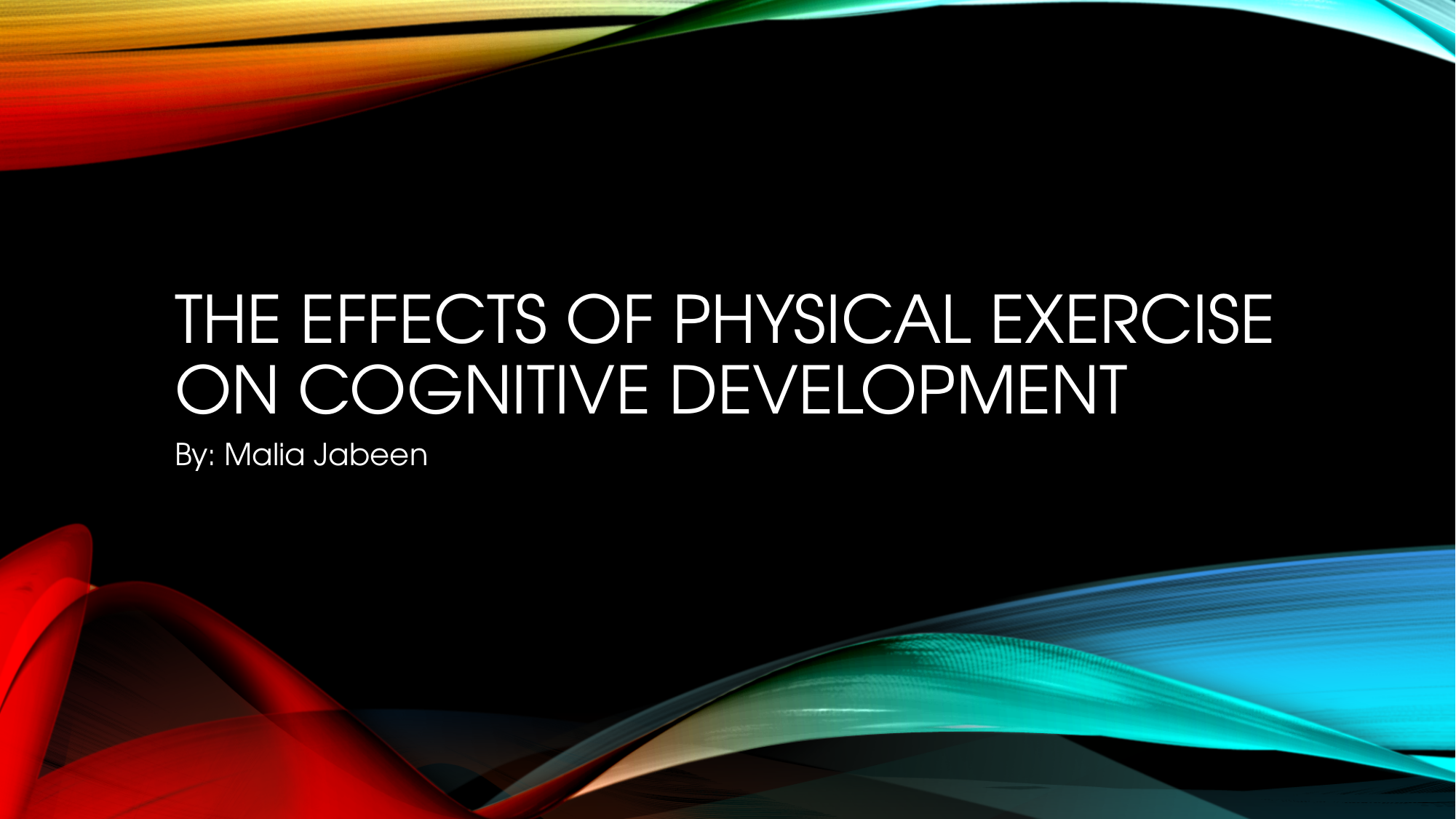

# The effects of Physical exercise on cognitive development
By: Malia Jabeen